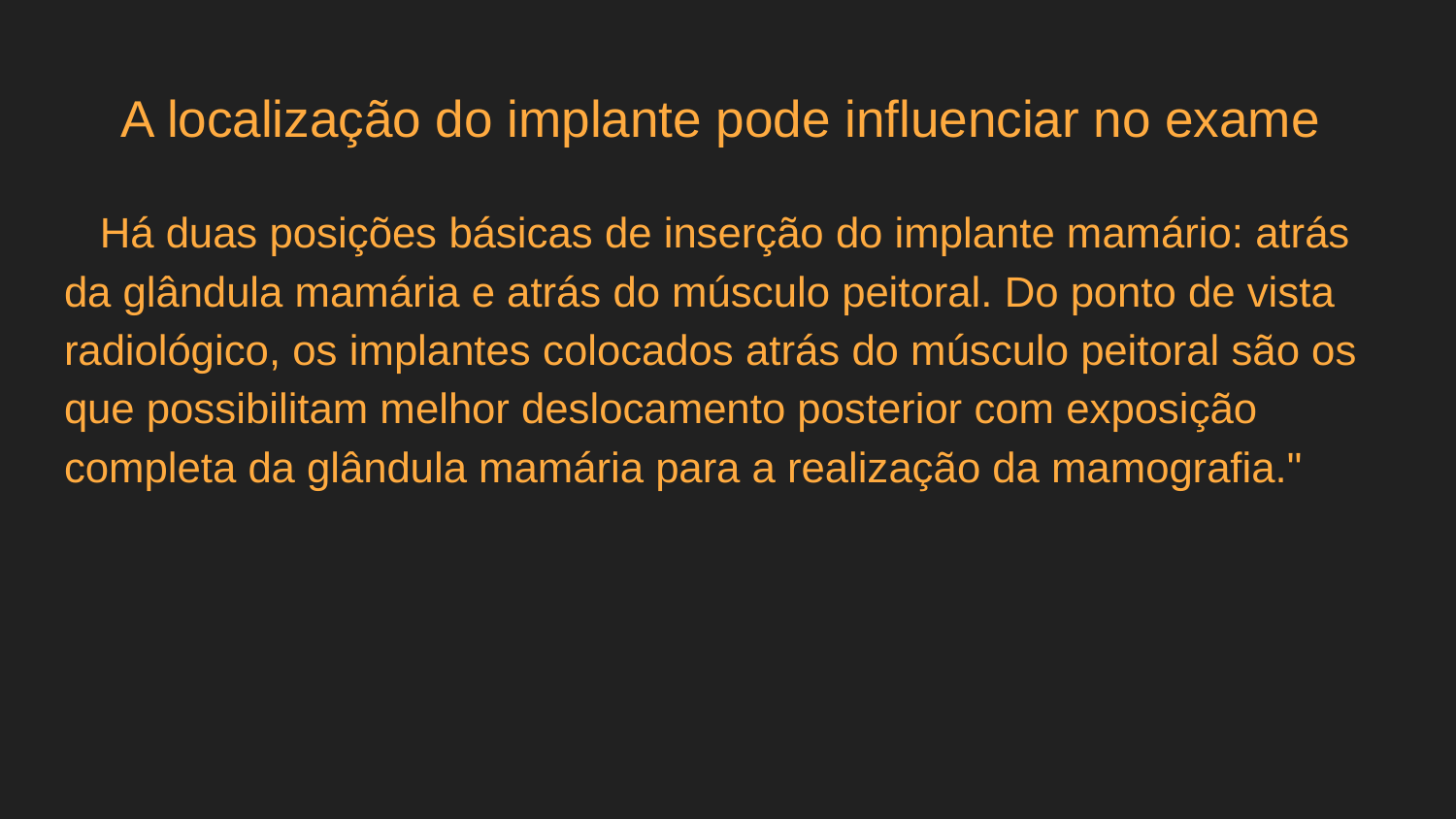

# A localização do implante pode influenciar no exame
   Há duas posições básicas de inserção do implante mamário: atrás da glândula mamária e atrás do músculo peitoral. Do ponto de vista radiológico, os implantes colocados atrás do músculo peitoral são os que possibilitam melhor deslocamento posterior com exposição completa da glândula mamária para a realização da mamografia."